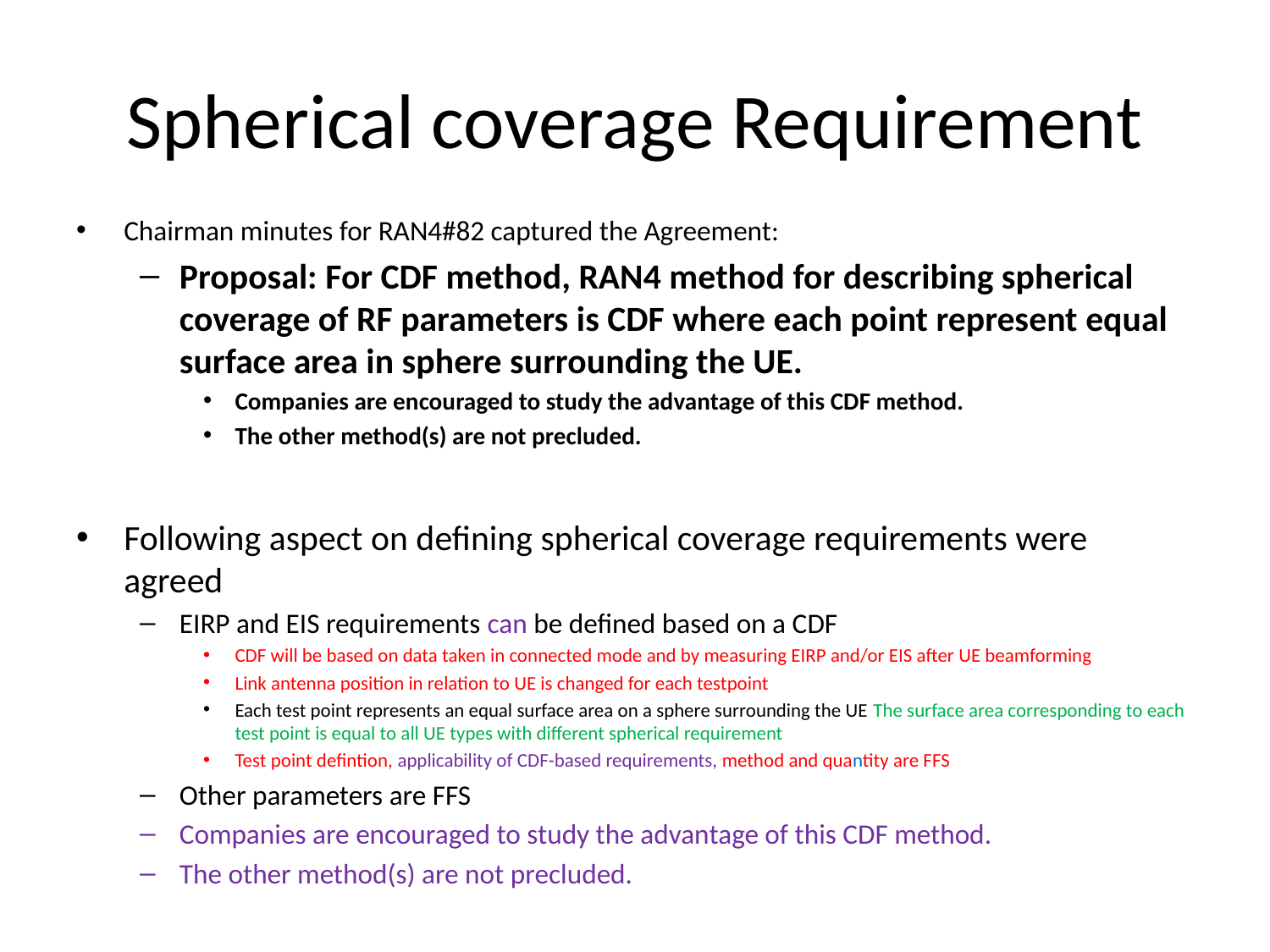

# Spherical coverage Requirement
Chairman minutes for RAN4#82 captured the Agreement:
Proposal: For CDF method, RAN4 method for describing spherical coverage of RF parameters is CDF where each point represent equal surface area in sphere surrounding the UE.
Companies are encouraged to study the advantage of this CDF method.
The other method(s) are not precluded.

Following aspect on defining spherical coverage requirements were agreed
EIRP and EIS requirements can be defined based on a CDF
CDF will be based on data taken in connected mode and by measuring EIRP and/or EIS after UE beamforming
Link antenna position in relation to UE is changed for each testpoint
Each test point represents an equal surface area on a sphere surrounding the UE The surface area corresponding to each test point is equal to all UE types with different spherical requirement
Test point defintion, applicability of CDF-based requirements, method and quantity are FFS
Other parameters are FFS
Companies are encouraged to study the advantage of this CDF method.
The other method(s) are not precluded.